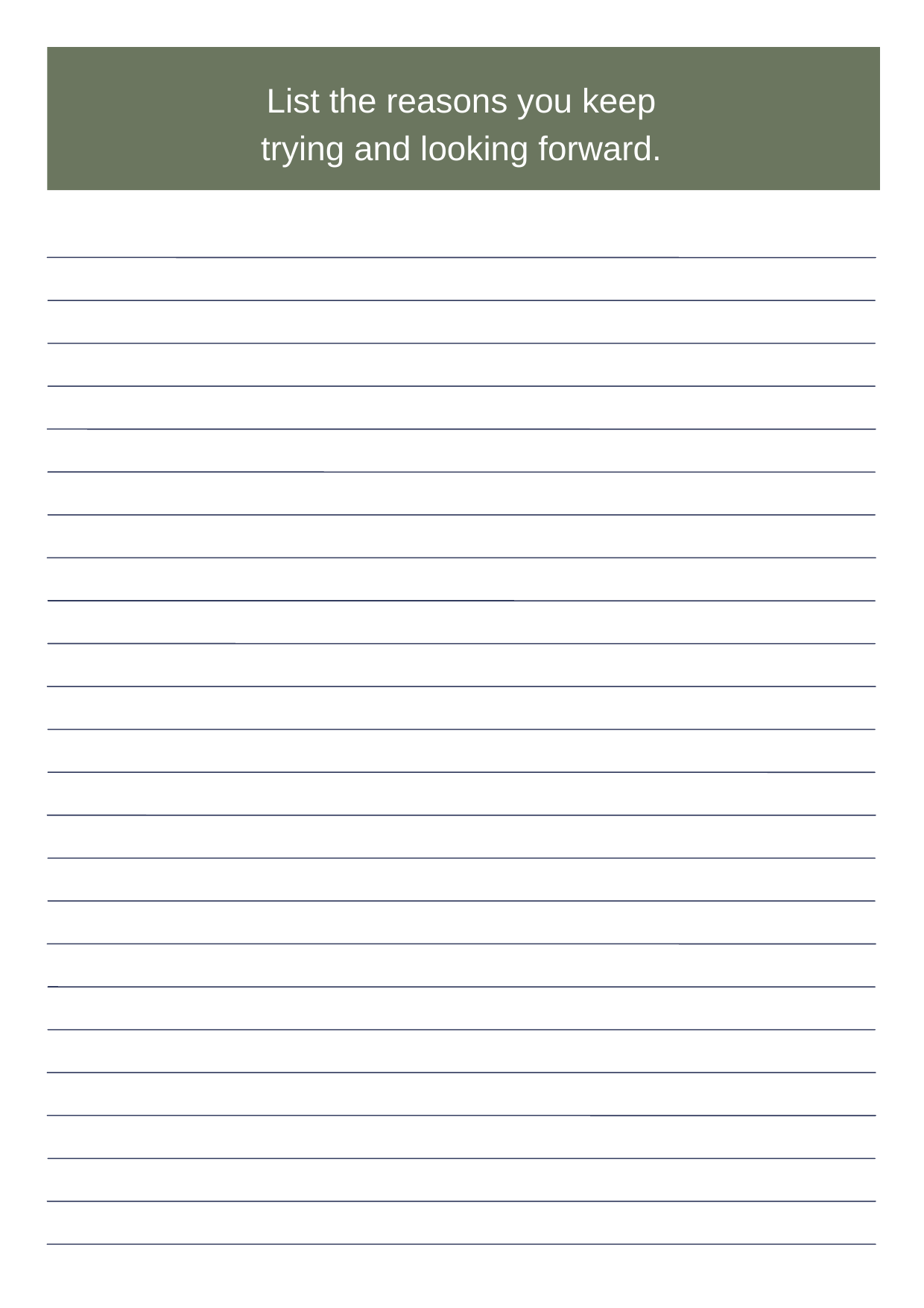

List the reasons you keep trying and looking forward.